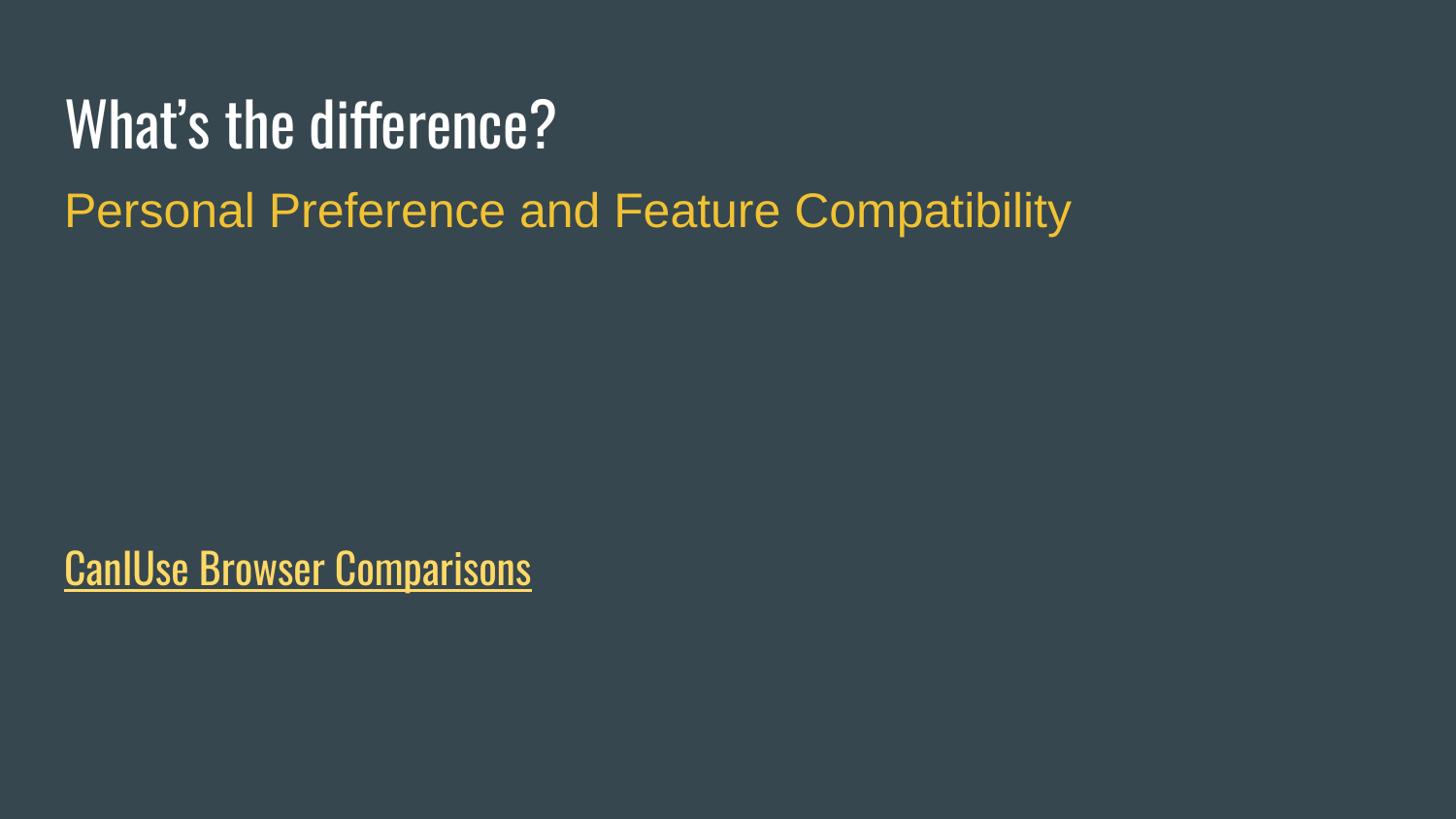

What’s the difference?
Personal Preference and Feature Compatibility

CanIUse Browser Comparisons